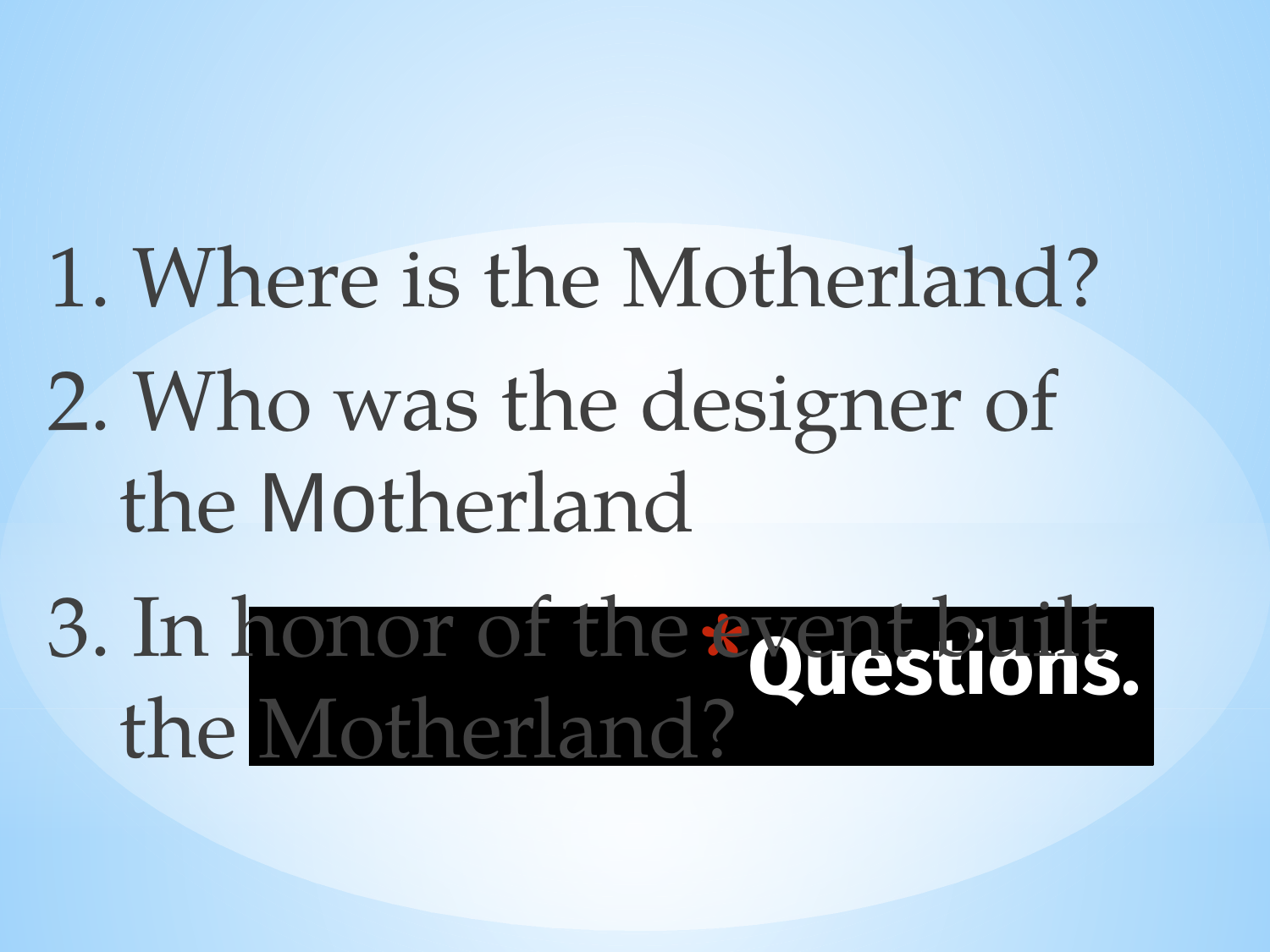

1. Where is the Motherland?
2. Who was the designer of the Моtherland
3. In honor of the event built the Motherland?

# Questions.